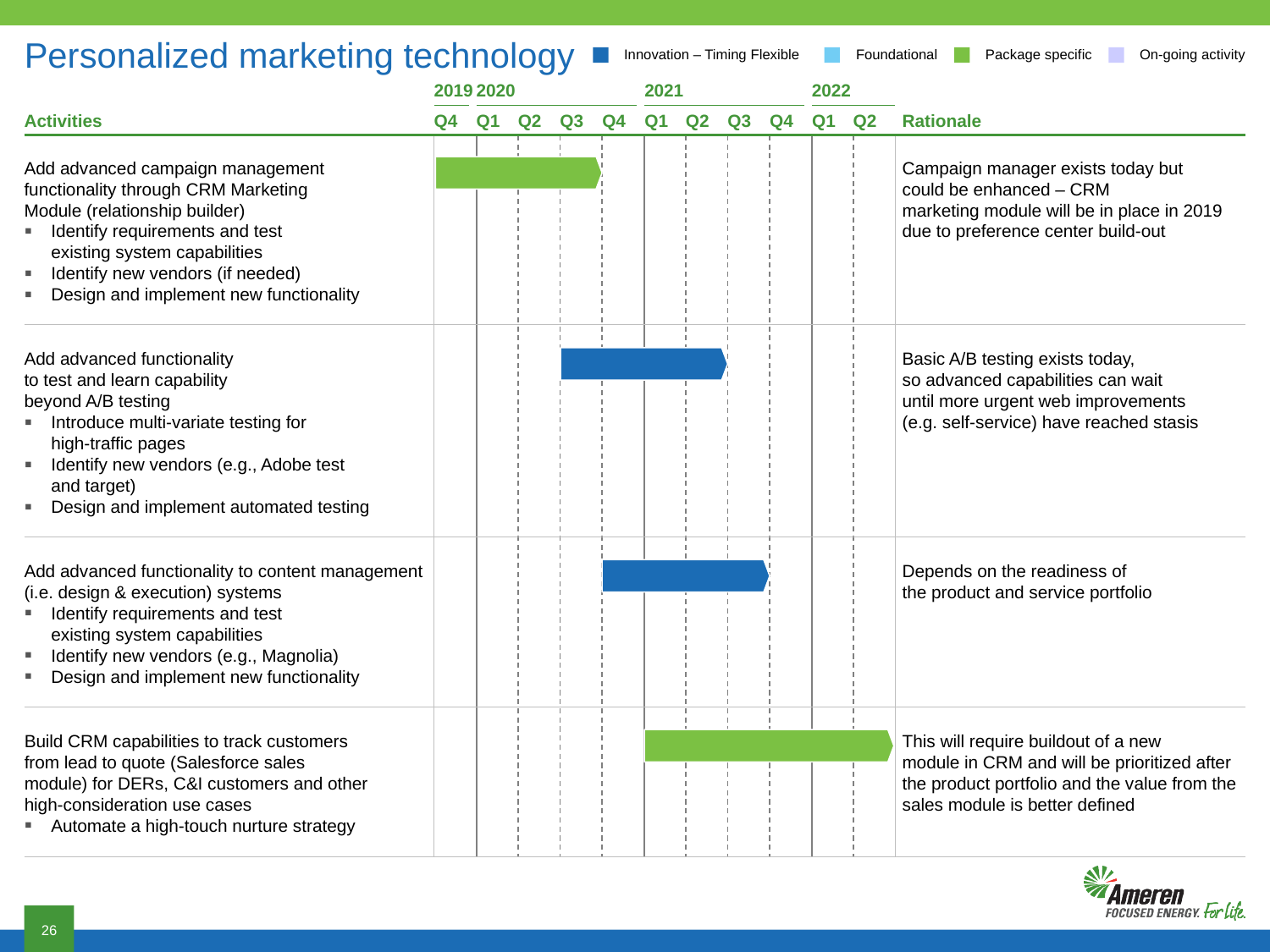

# Personalized marketing technology
Innovation – Timing Flexible
Foundational
Package specific
On-going activity

2019
2020
2021
2022
Q4
Q1
Q2
Q3
Q4
Q1
Q2
Q3
Q4
Q1
Q2
Activities
Rationale
Add advanced campaign management
functionality through CRM Marketing
Module (relationship builder)
Identify requirements and test
existing system capabilities
Identify new vendors (if needed)
Design and implement new functionality

Campaign manager exists today but
could be enhanced – CRM
marketing module will be in place in 2019
due to preference center build-out
Add advanced functionality
to test and learn capability
beyond A/B testing
Introduce multi-variate testing for
high-traffic pages
Identify new vendors (e.g., Adobe test
and target)
Design and implement automated testing

Basic A/B testing exists today,
so advanced capabilities can wait
until more urgent web improvements
(e.g. self-service) have reached stasis
Add advanced functionality to content management
(i.e. design & execution) systems
Identify requirements and test
existing system capabilities
Identify new vendors (e.g., Magnolia)
Design and implement new functionality

Depends on the readiness of
the product and service portfolio
Build CRM capabilities to track customers
from lead to quote (Salesforce sales
module) for DERs, C&I customers and other
high-consideration use cases
Automate a high-touch nurture strategy

This will require buildout of a new
module in CRM and will be prioritized after
the product portfolio and the value from the
sales module is better defined